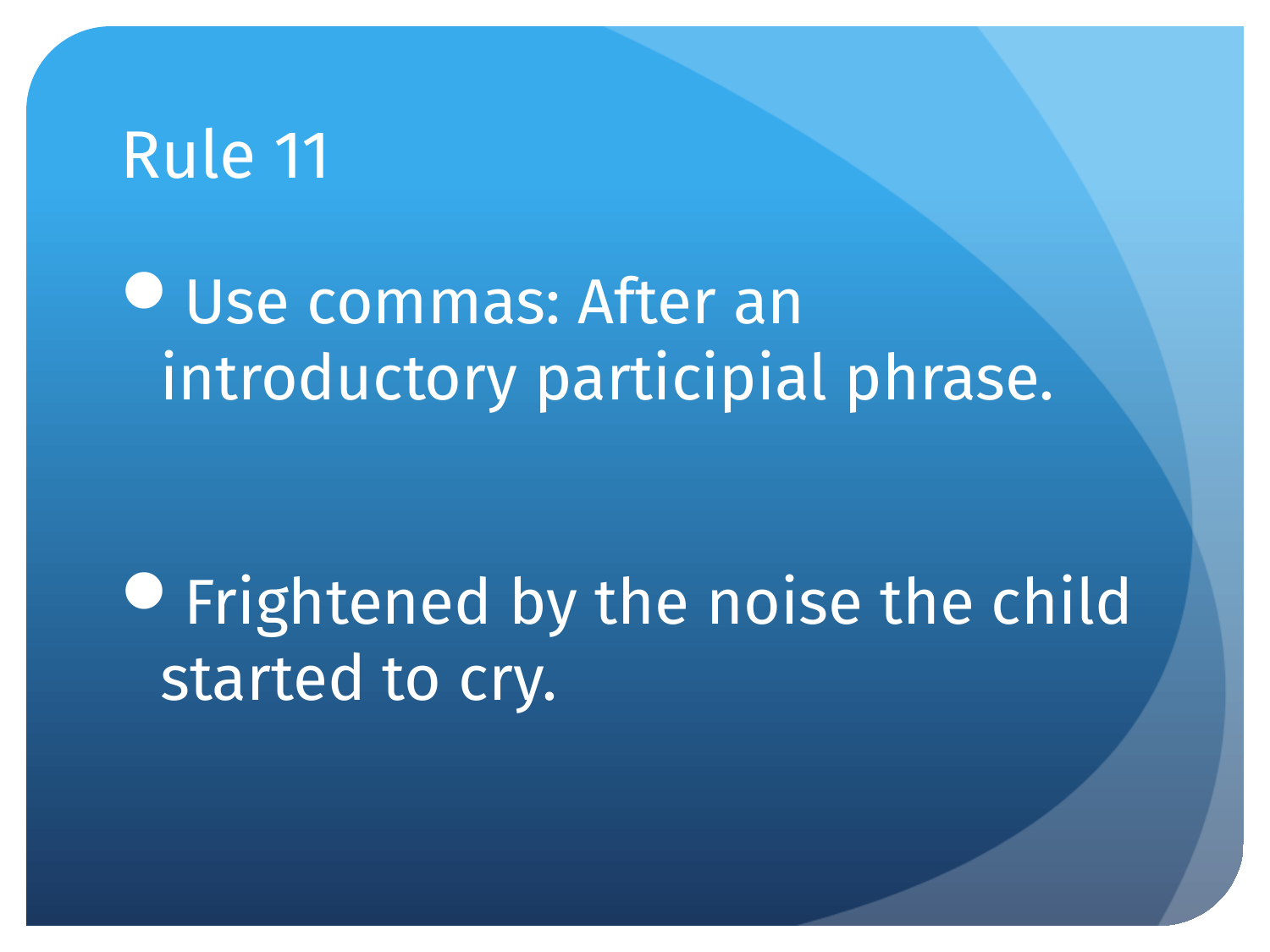

# Rule 11
Use commas: After an introductory participial phrase.
Frightened by the noise the child started to cry.